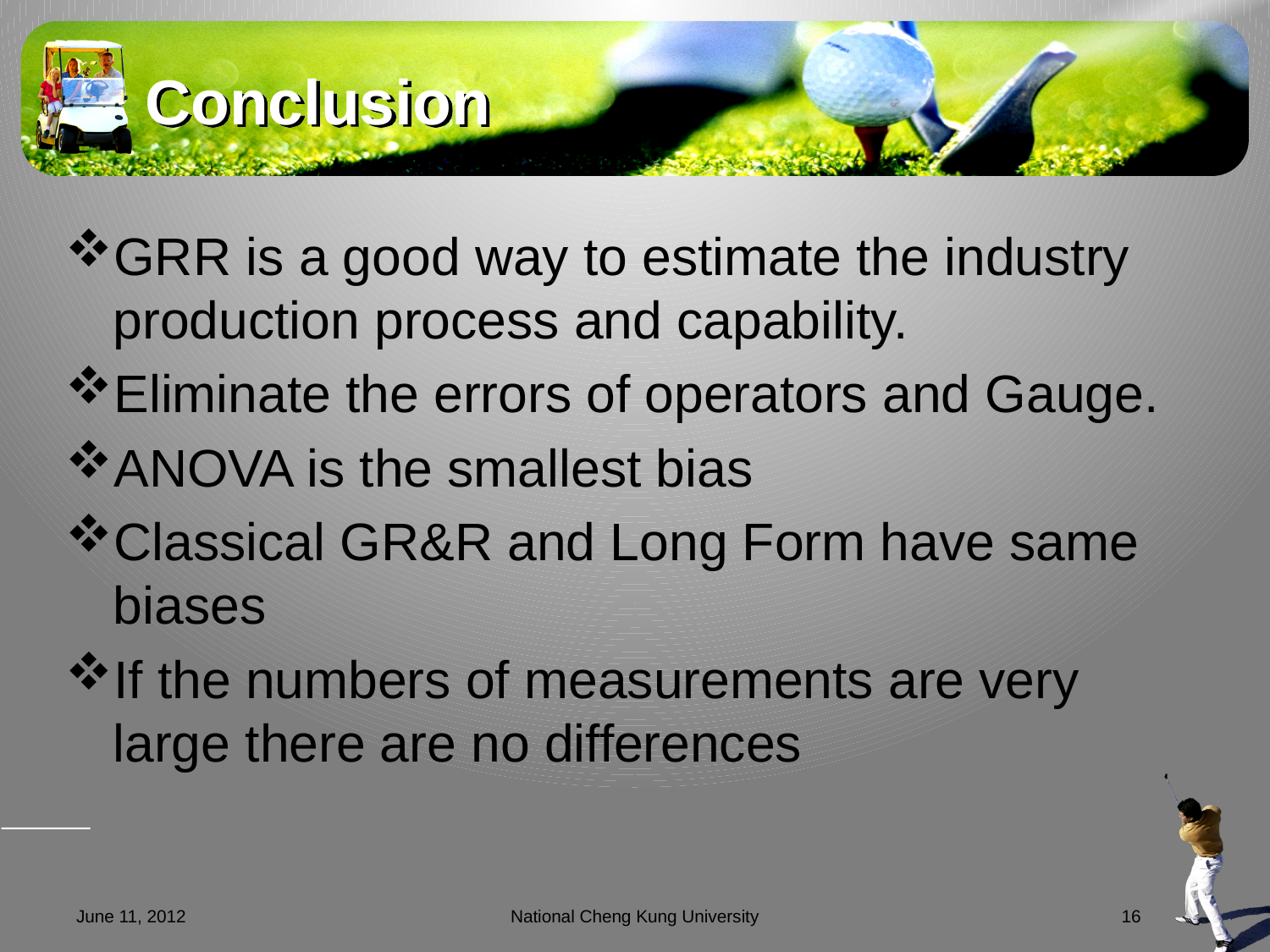

# Conclusion
GRR is a good way to estimate the industry production process and capability.
Eliminate the errors of operators and Gauge.
ANOVA is the smallest bias
Classical GR&R and Long Form have same biases
If the numbers of measurements are very large there are no differences

June 11, 2012
National Cheng Kung University
16